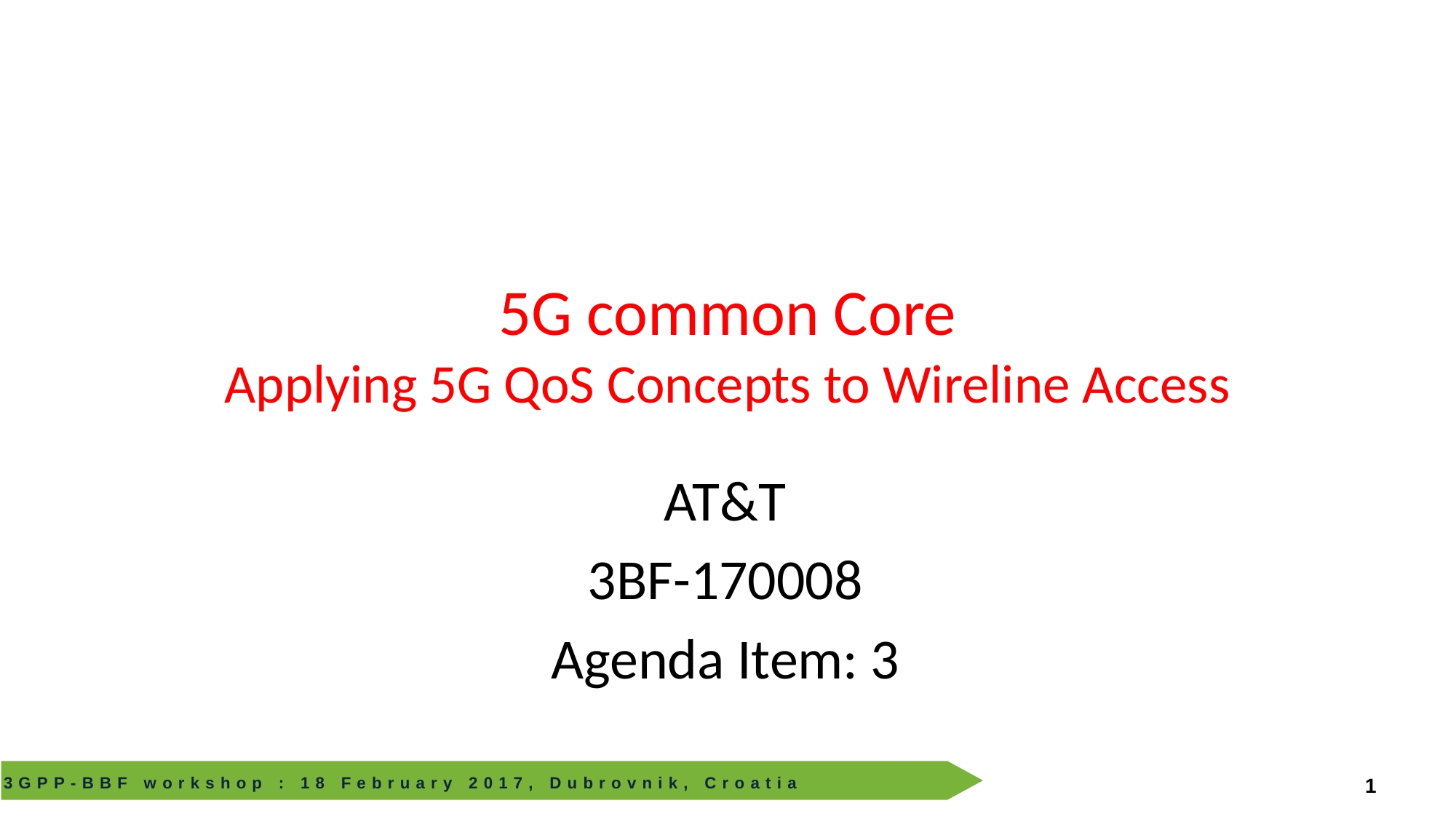

# 5G common Core Applying 5G QoS Concepts to Wireline Access
AT&T
3BF-170008
Agenda Item: 3